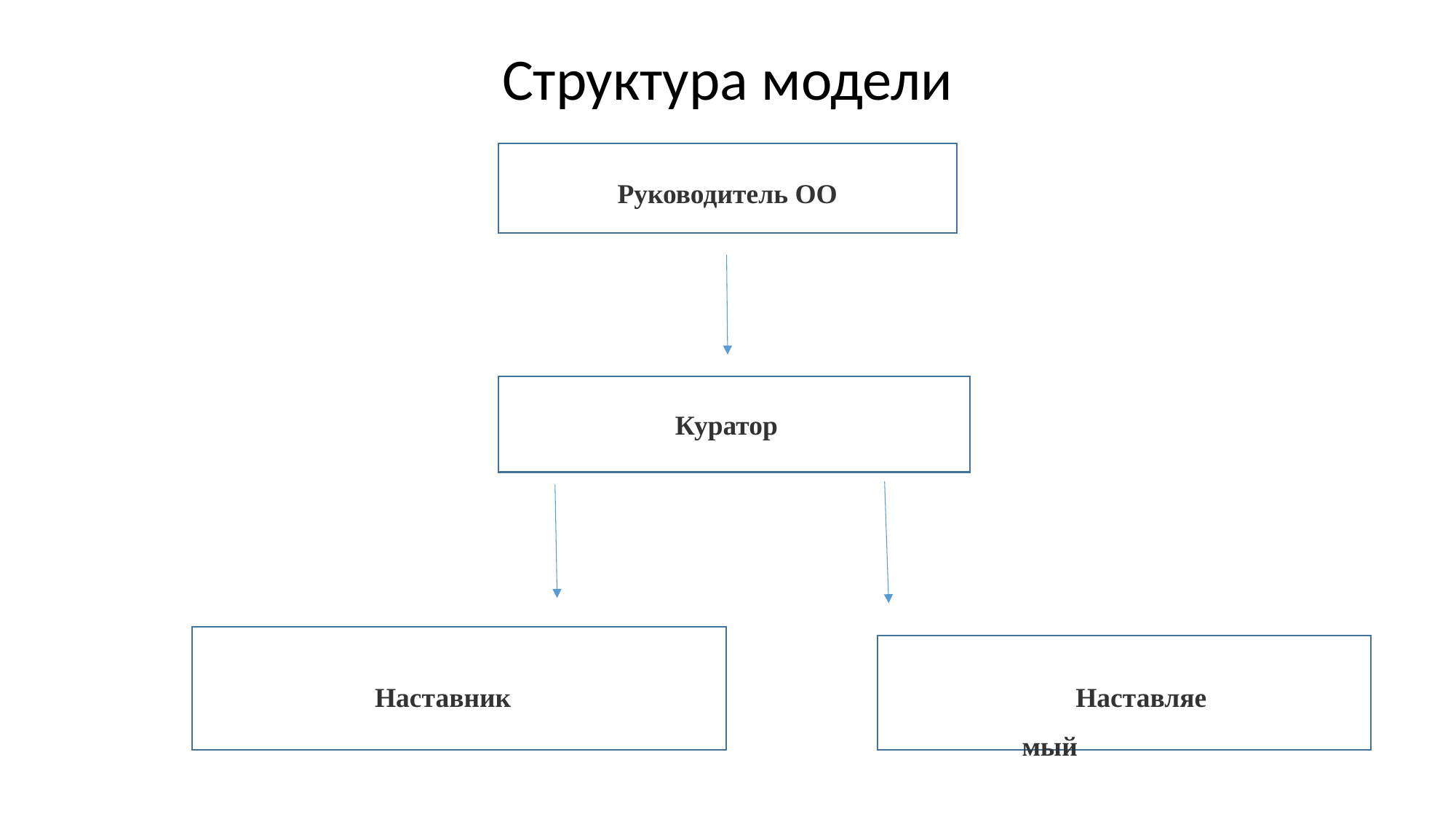

# Структура модели

Руководитель ОО

Куратор

Наставник
Наставляемый